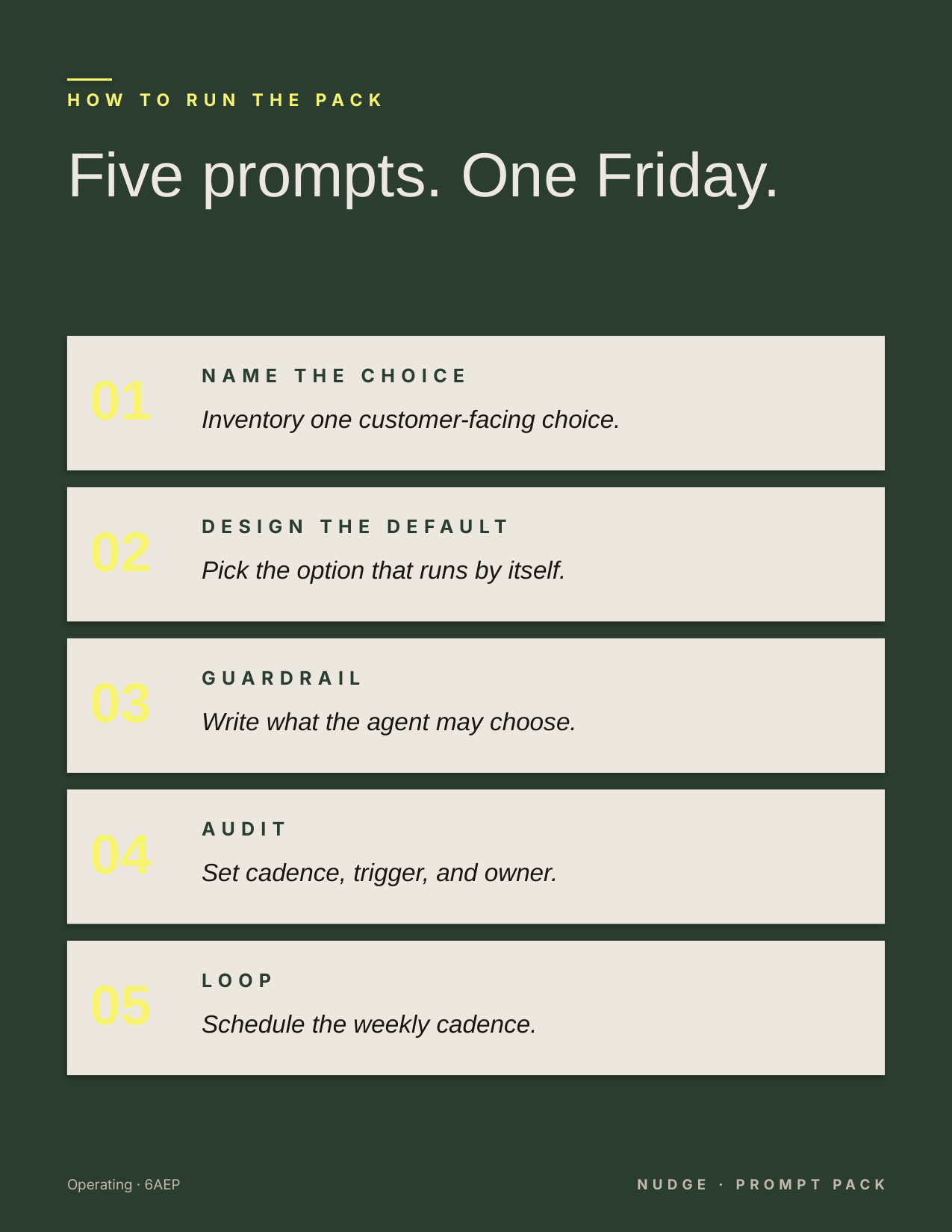

HOW TO RUN THE PACK
Five prompts. One Friday.

01
NAME THE CHOICE
Inventory one customer-facing choice.

02
DESIGN THE DEFAULT
Pick the option that runs by itself.

03
GUARDRAIL
Write what the agent may choose.

04
AUDIT
Set cadence, trigger, and owner.

05
LOOP
Schedule the weekly cadence.
Operating · 6AEP
NUDGE · PROMPT PACK